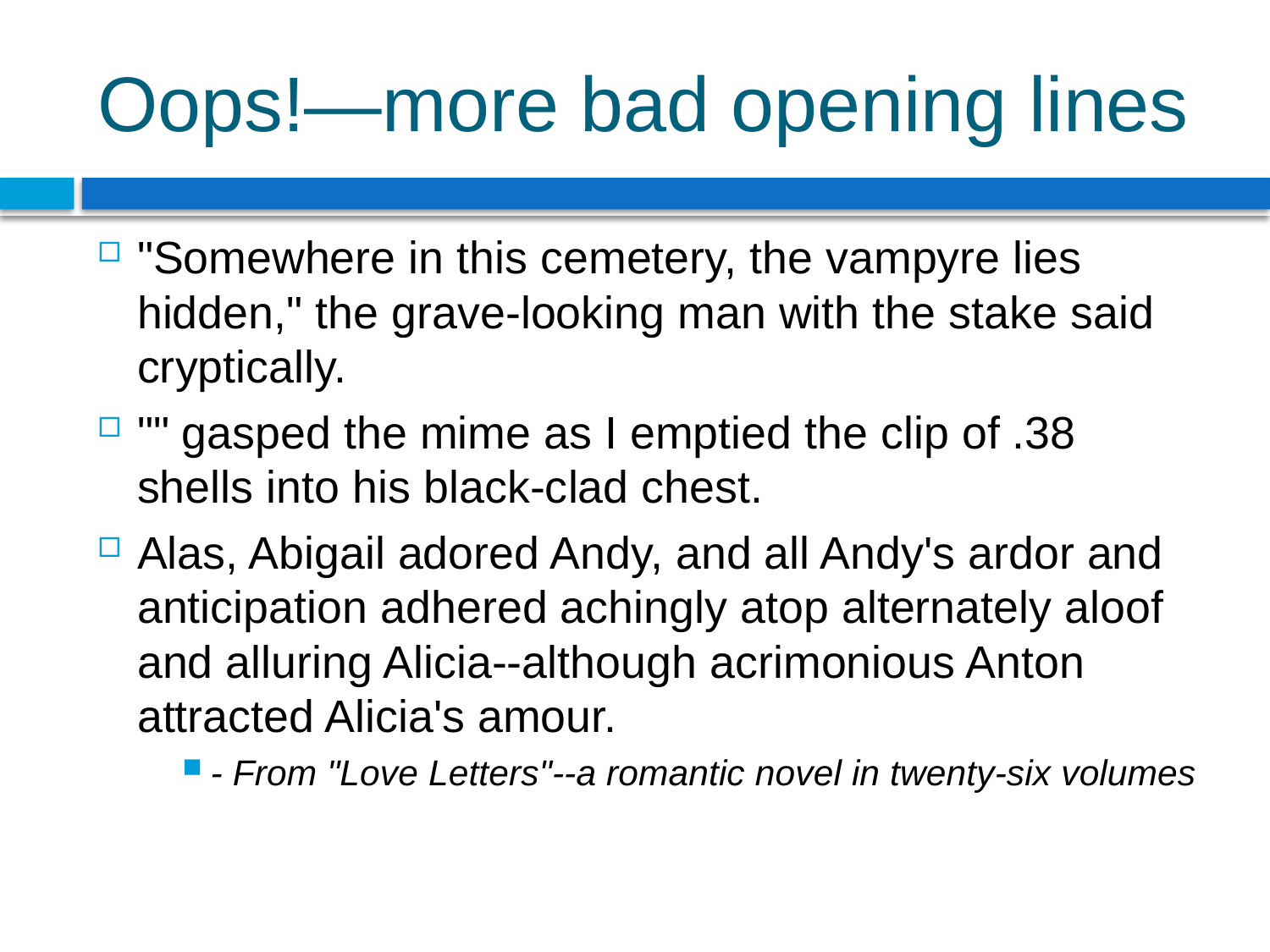

# Oops!—more bad opening lines
"Somewhere in this cemetery, the vampyre lies hidden," the grave-looking man with the stake said cryptically.
"" gasped the mime as I emptied the clip of .38 shells into his black-clad chest.
Alas, Abigail adored Andy, and all Andy's ardor and anticipation adhered achingly atop alternately aloof and alluring Alicia--although acrimonious Anton attracted Alicia's amour.
- From "Love Letters"--a romantic novel in twenty-six volumes